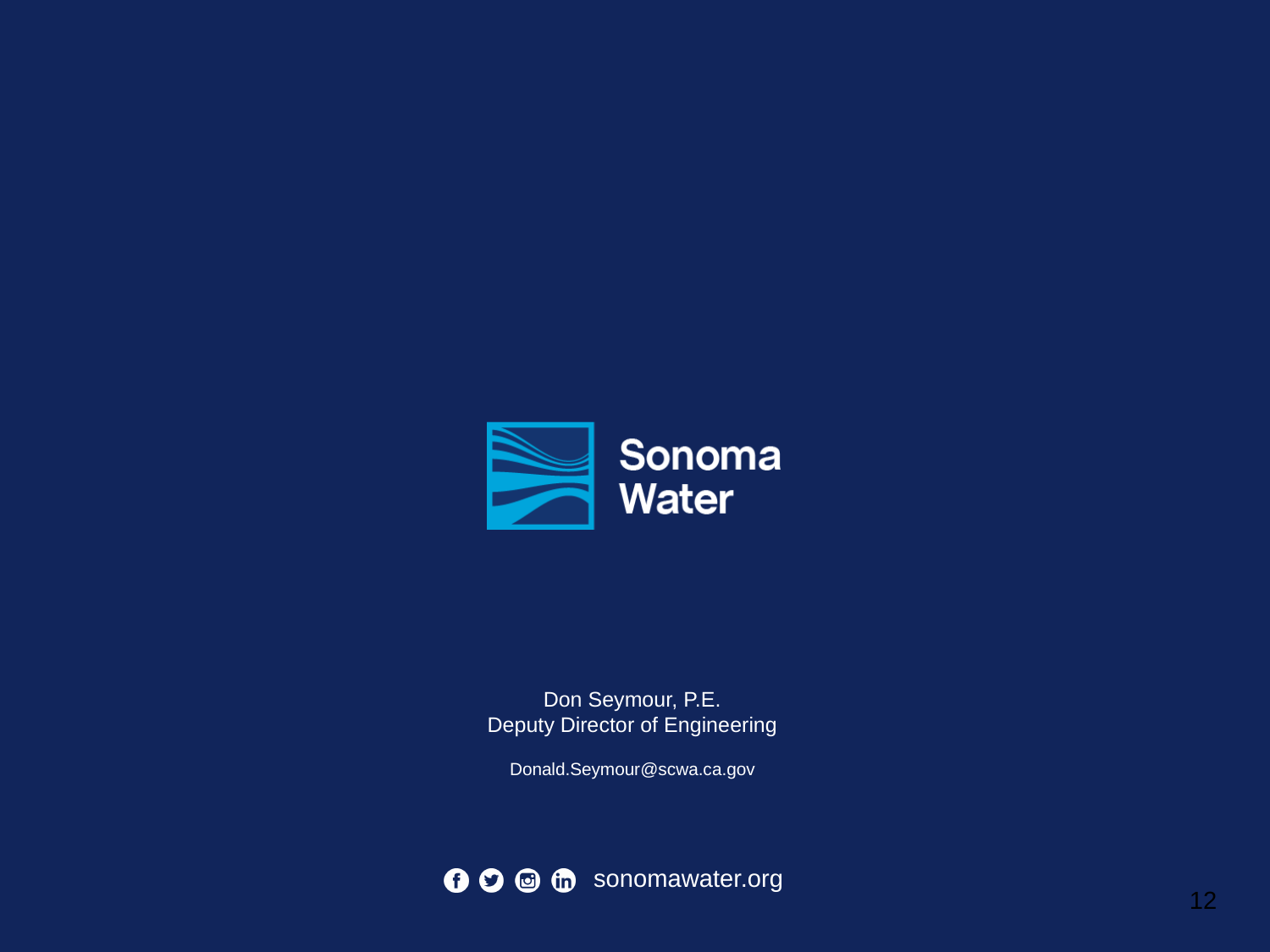

Don Seymour, P.E.
Deputy Director of Engineering

Donald.Seymour@scwa.ca.gov
12